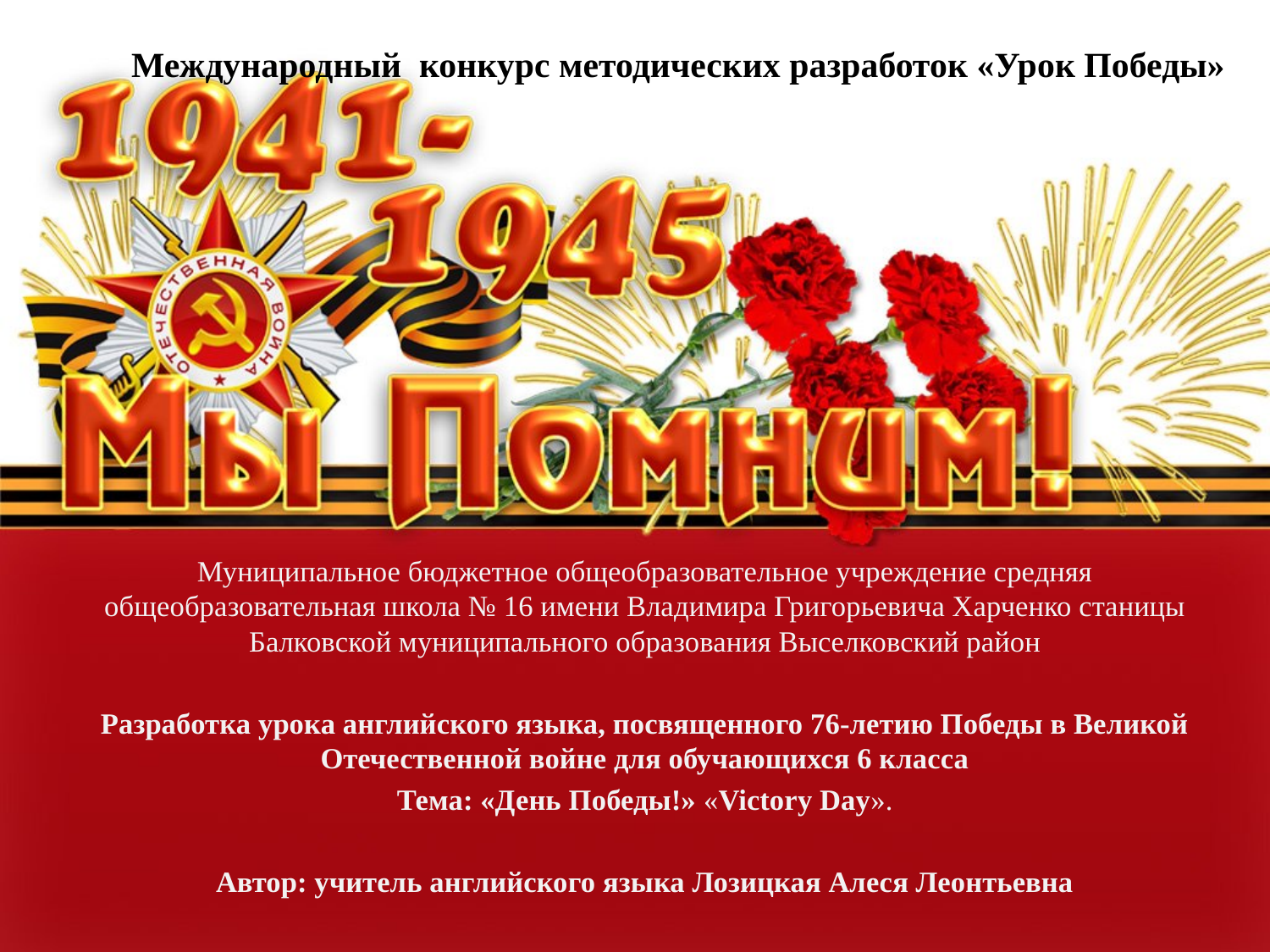

Международный  конкурс методических разработок «Урок Победы»
#
Муниципальное бюджетное общеобразовательное учреждение средняя общеобразовательная школа № 16 имени Владимира Григорьевича Харченко станицы Балковской муниципального образования Выселковский район

Разработка урока английского языка, посвященного 76-летию Победы в Великой Отечественной войне для обучающихся 6 класса
Тема: «День Победы!» «Victory Day».

Автор: учитель английского языка Лозицкая Алеся Леонтьевна